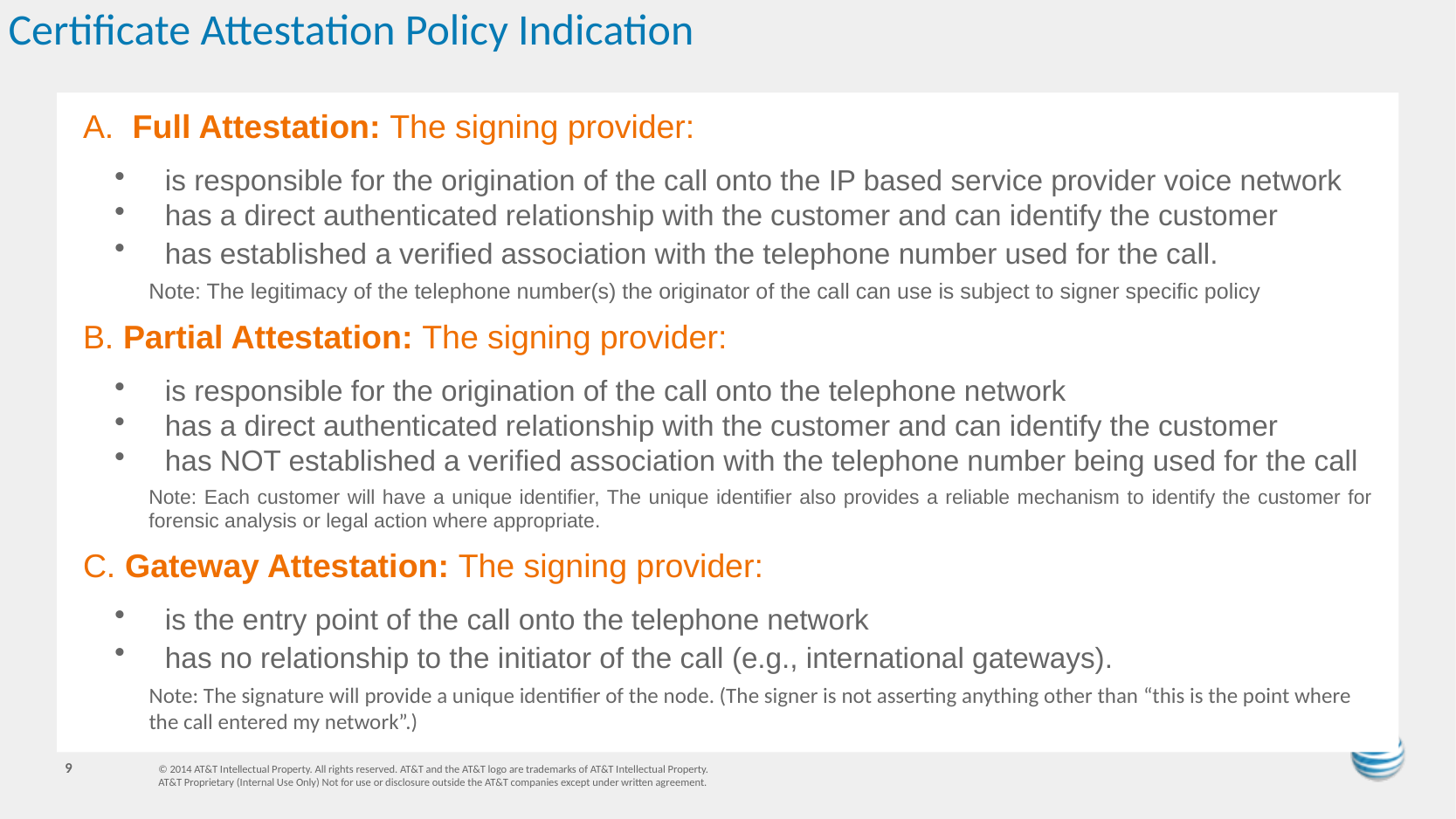

# Certificate Attestation Policy Indication
A.  Full Attestation: The signing provider:
is responsible for the origination of the call onto the IP based service provider voice network
has a direct authenticated relationship with the customer and can identify the customer
has established a verified association with the telephone number used for the call.
Note: The legitimacy of the telephone number(s) the originator of the call can use is subject to signer specific policy
B. Partial Attestation: The signing provider:
is responsible for the origination of the call onto the telephone network
has a direct authenticated relationship with the customer and can identify the customer
has NOT established a verified association with the telephone number being used for the call
Note: Each customer will have a unique identifier, The unique identifier also provides a reliable mechanism to identify the customer for forensic analysis or legal action where appropriate.
C. Gateway Attestation: The signing provider:
is the entry point of the call onto the telephone network
has no relationship to the initiator of the call (e.g., international gateways).
Note: The signature will provide a unique identifier of the node. (The signer is not asserting anything other than “this is the point where the call entered my network”.)
9
© 2014 AT&T Intellectual Property. All rights reserved. AT&T and the AT&T logo are trademarks of AT&T Intellectual Property.
AT&T Proprietary (Internal Use Only) Not for use or disclosure outside the AT&T companies except under written agreement.